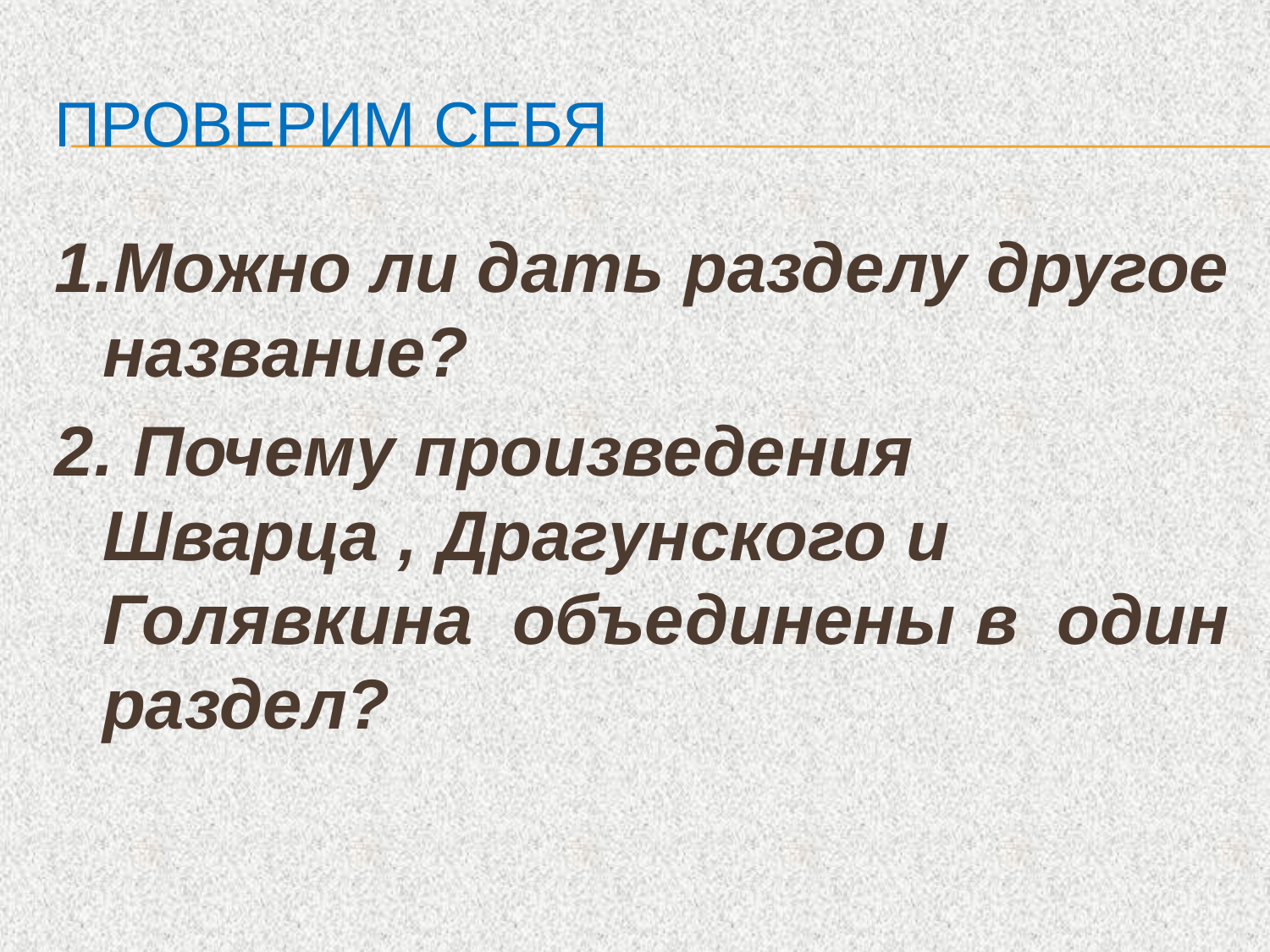

# ПРОВЕРИМ СЕБЯ
1.Можно ли дать разделу другое название?
2. Почему произведения Шварца , Драгунского и Голявкина  объединены в  один раздел?